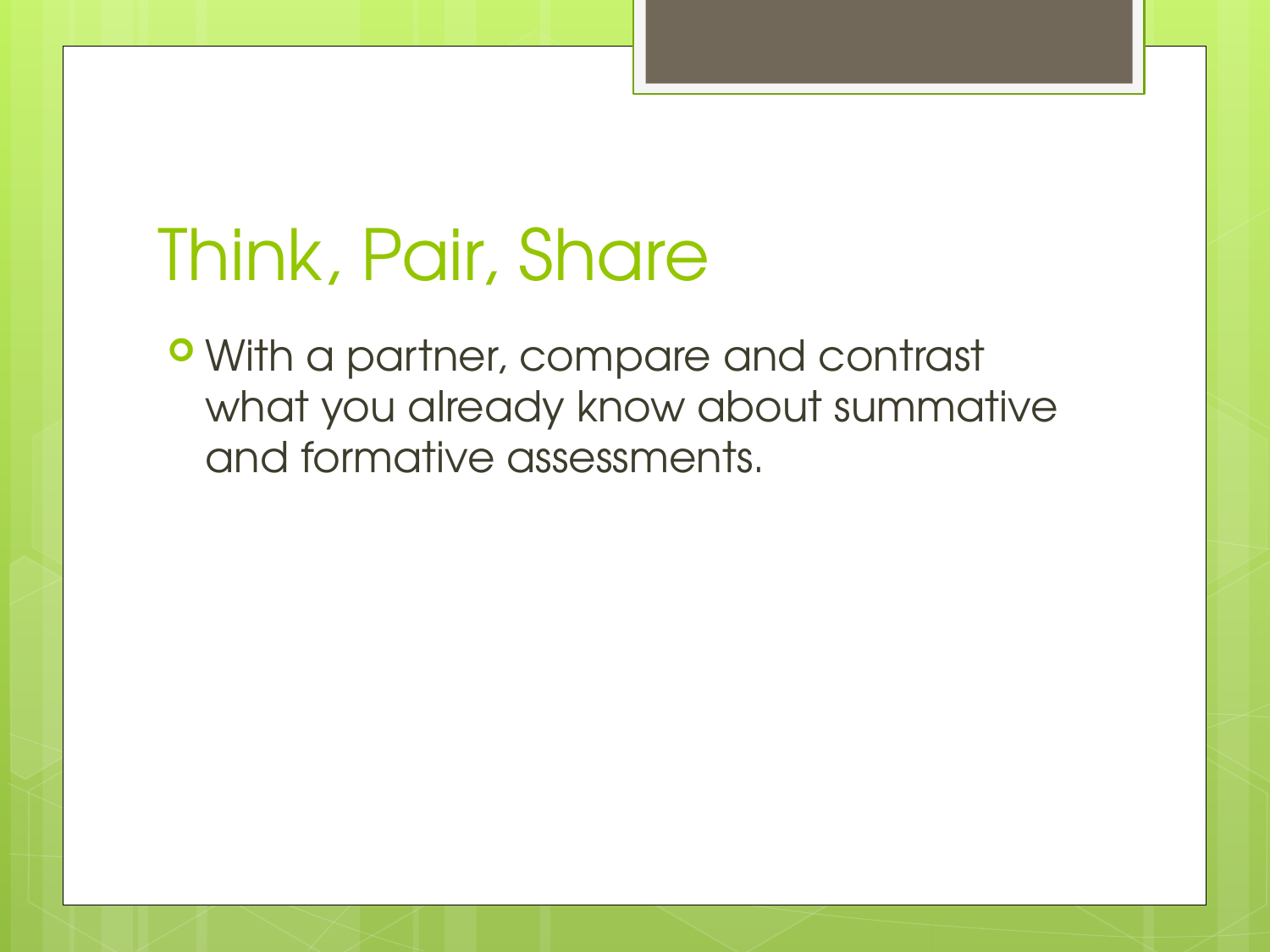

# Think, Pair, Share
With a partner, compare and contrast what you already know about summative and formative assessments.